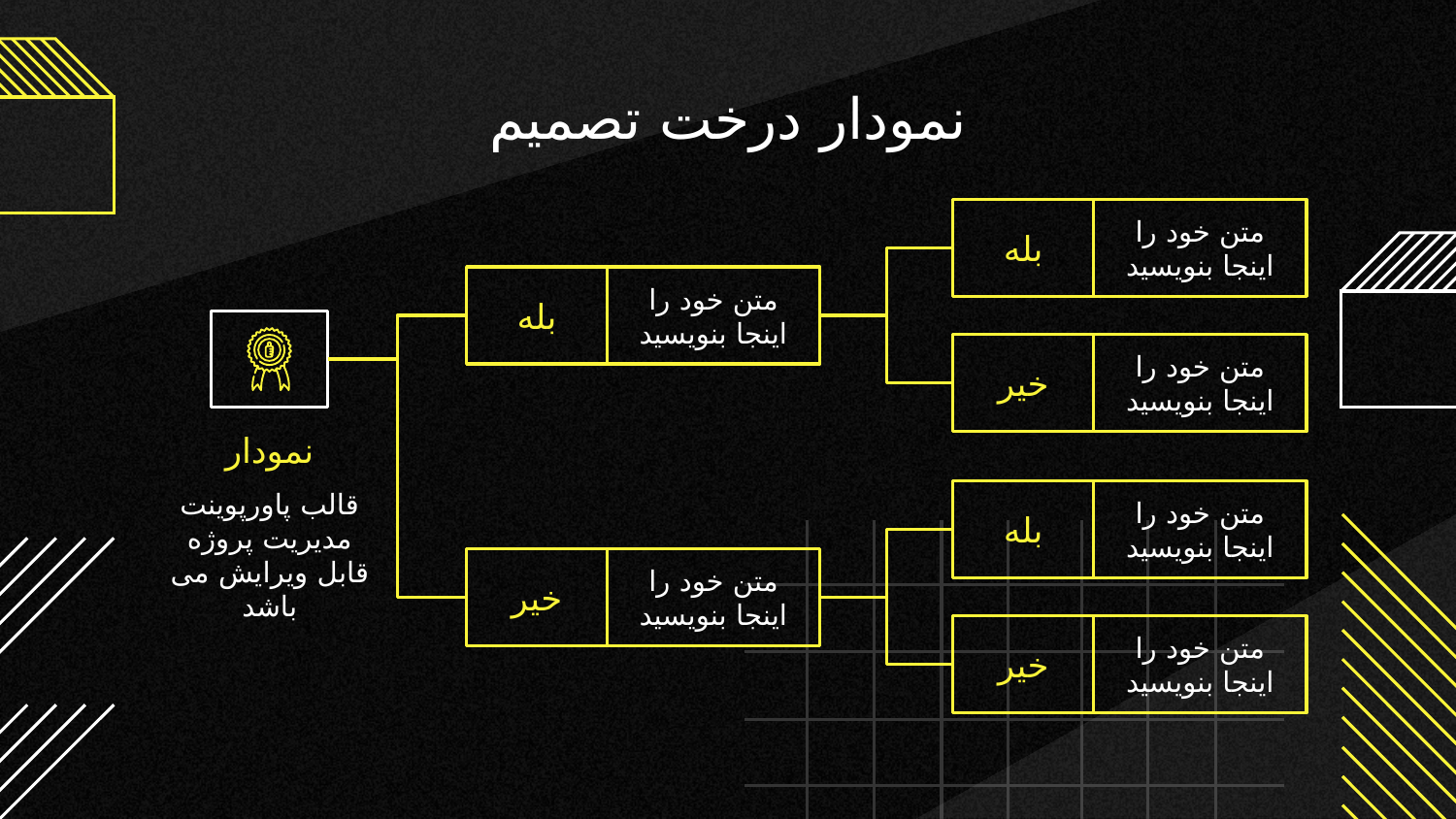

# نمودار درخت تصمیم
بله
متن خود را اینجا بنویسید
بله
متن خود را اینجا بنویسید

خیر
متن خود را اینجا بنویسید
نمودار
قالب پاورپوینت مدیریت پروژه قابل ویرایش می باشد
بله
متن خود را اینجا بنویسید
خیر
متن خود را اینجا بنویسید
خیر
متن خود را اینجا بنویسید